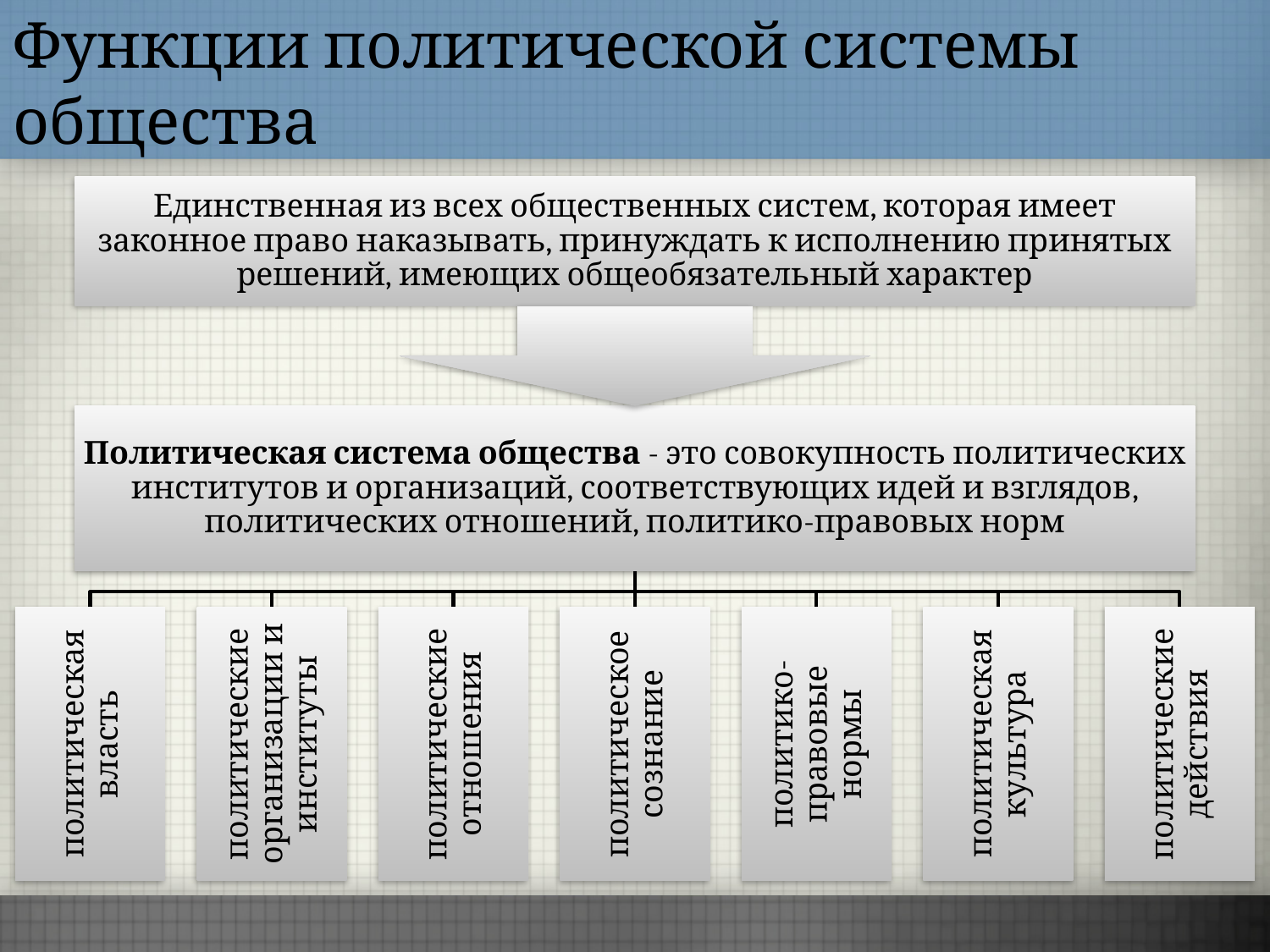

# Функции политической системы общества

Единственная из всех общественных систем, которая имеет законное право наказывать, принуждать к исполнению принятых решений, имеющих общеобязательный характер

Политическая система общества - это совокупность политических институтов и организаций, соответствующих идей и взглядов, политических отношений, политико-правовых норм
политическая власть
политические организации и институты
политические отношения
политическое сознание
политико-правовые нормы
политическая культура
политические действия